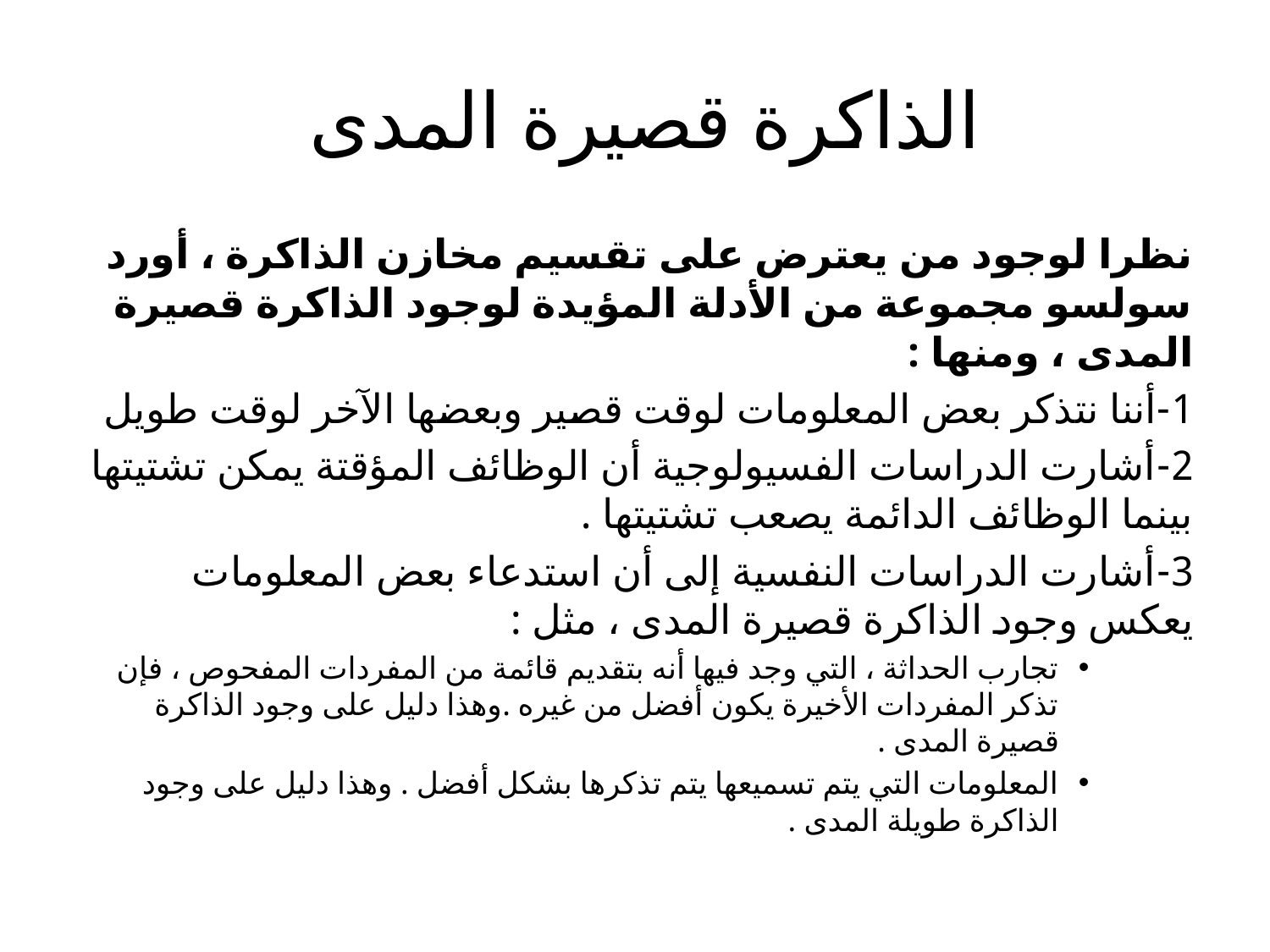

# الذاكرة قصيرة المدى
نظرا لوجود من يعترض على تقسيم مخازن الذاكرة ، أورد سولسو مجموعة من الأدلة المؤيدة لوجود الذاكرة قصيرة المدى ، ومنها :
1-أننا نتذكر بعض المعلومات لوقت قصير وبعضها الآخر لوقت طويل
2-أشارت الدراسات الفسيولوجية أن الوظائف المؤقتة يمكن تشتيتها بينما الوظائف الدائمة يصعب تشتيتها .
3-أشارت الدراسات النفسية إلى أن استدعاء بعض المعلومات يعكس وجود الذاكرة قصيرة المدى ، مثل :
تجارب الحداثة ، التي وجد فيها أنه بتقديم قائمة من المفردات المفحوص ، فإن تذكر المفردات الأخيرة يكون أفضل من غيره .وهذا دليل على وجود الذاكرة قصيرة المدى .
المعلومات التي يتم تسميعها يتم تذكرها بشكل أفضل . وهذا دليل على وجود الذاكرة طويلة المدى .